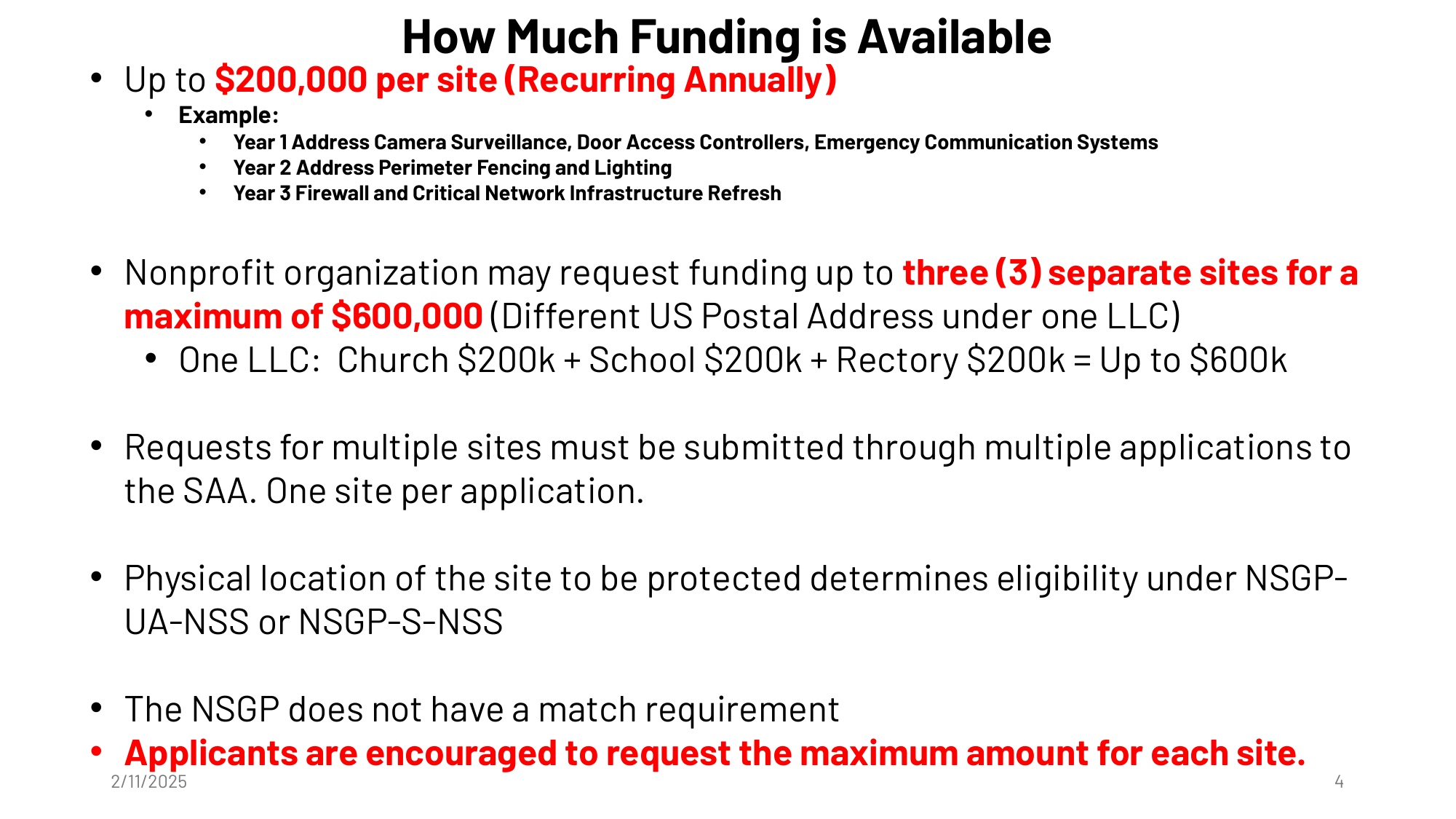

How Much Funding is Available
Up to $200,000 per site (Recurring Annually)
Example:
Year 1 Address Camera Surveillance, Door Access Controllers, Emergency Communication Systems
Year 2 Address Perimeter Fencing and Lighting
Year 3 Firewall and Critical Network Infrastructure Refresh

Nonprofit organization may request funding up to three (3) separate sites for a maximum of $600,000 (Different US Postal Address under one LLC)
One LLC:  Church $200k + School $200k + Rectory $200k = Up to $600k

Requests for multiple sites must be submitted through multiple applications to the SAA. One site per application.

Physical location of the site to be protected determines eligibility under NSGP-UA-NSS or NSGP-S-NSS

The NSGP does not have a match requirement
Applicants are encouraged to request the maximum amount for each site.
2/11/2025
4